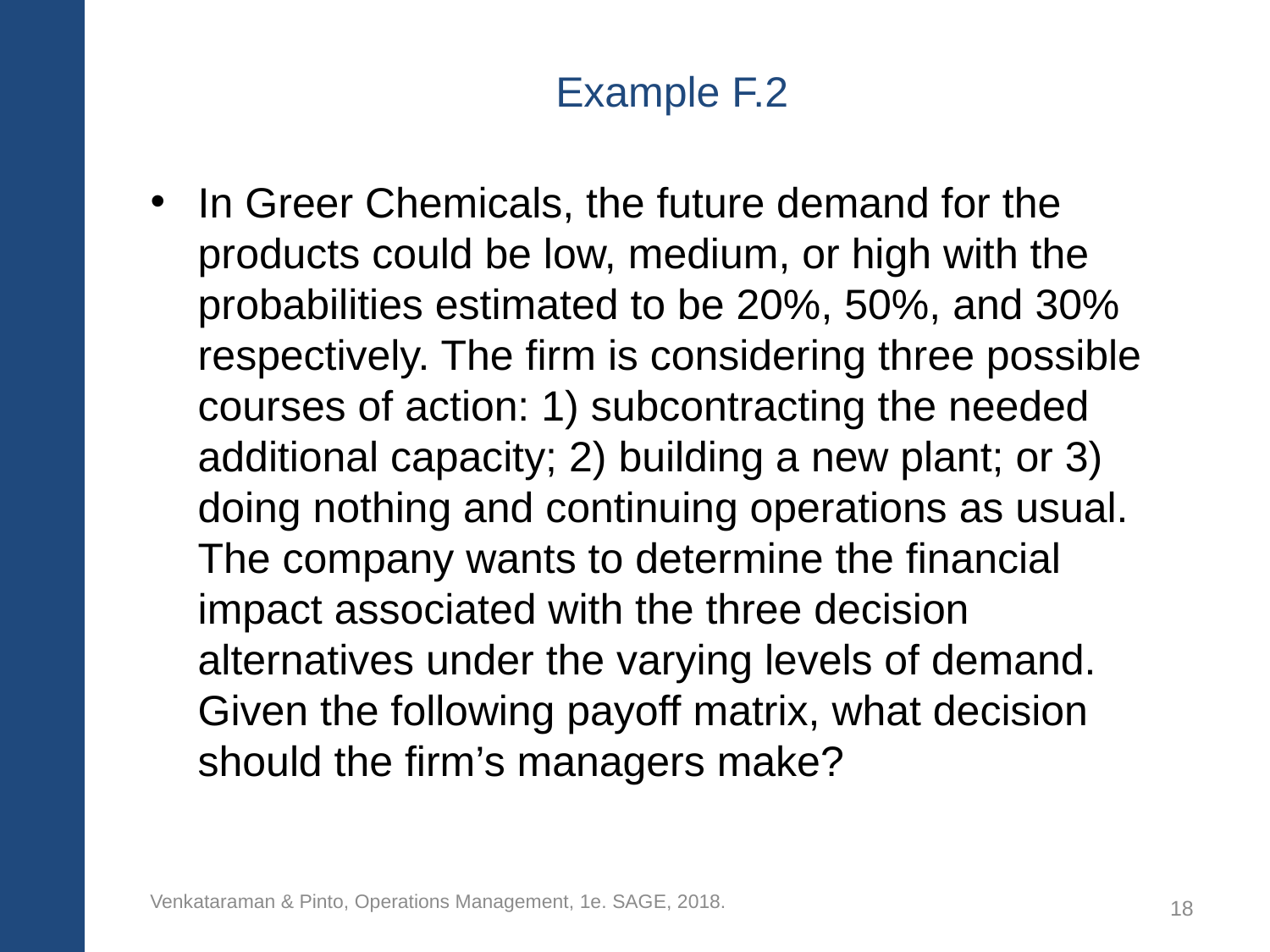

# Example F.2
In Greer Chemicals, the future demand for the products could be low, medium, or high with the probabilities estimated to be 20%, 50%, and 30% respectively. The firm is considering three possible courses of action: 1) subcontracting the needed additional capacity; 2) building a new plant; or 3) doing nothing and continuing operations as usual. The company wants to determine the financial impact associated with the three decision alternatives under the varying levels of demand.  Given the following payoff matrix, what decision should the firm’s managers make?

Venkataraman & Pinto, Operations Management, 1e. SAGE, 2018.
18